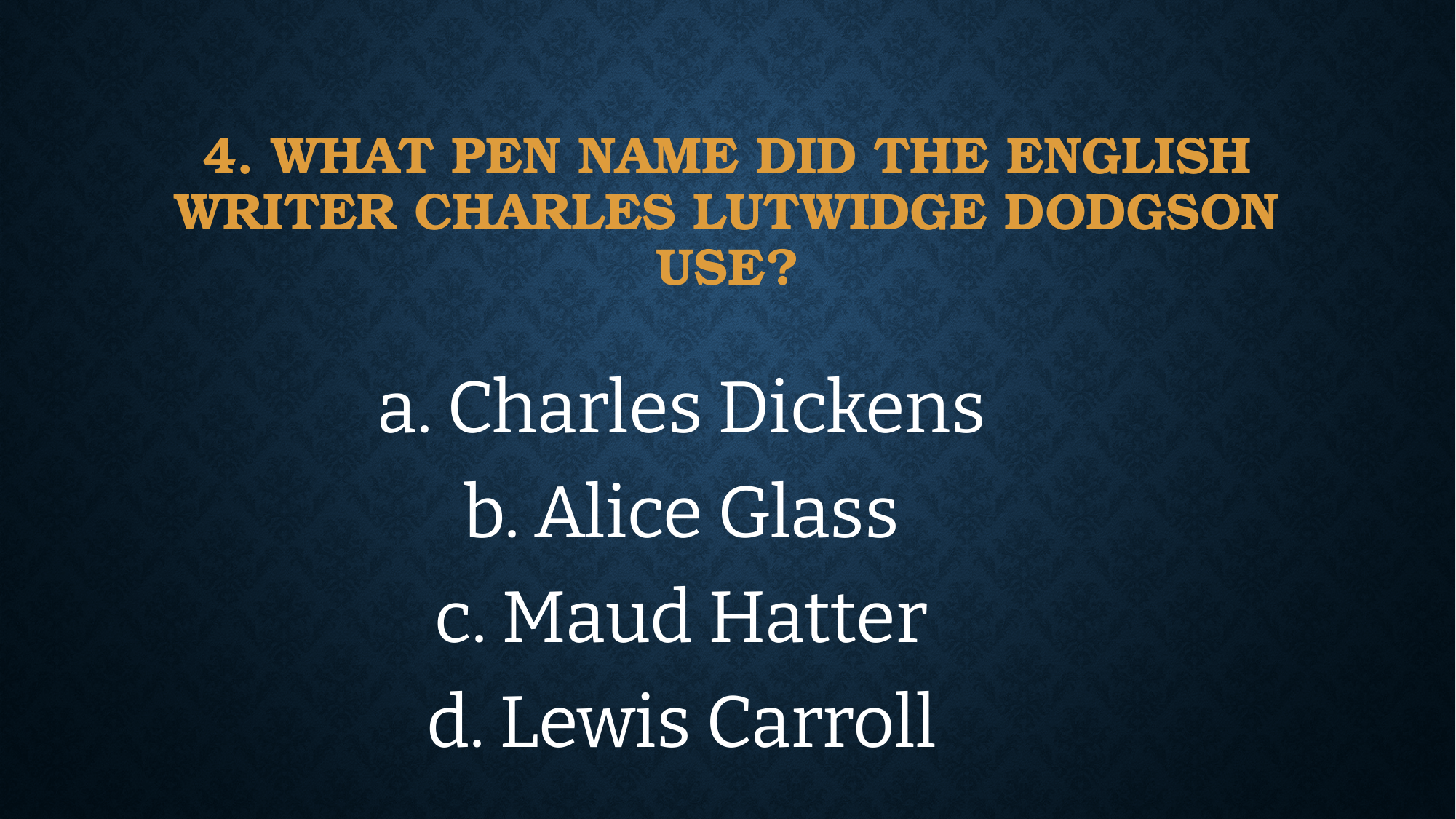

# 4. What pen name did The English writer Charles Lutwidge Dodgson use?
a. Charles Dickens
b. Alice Glass
c. Maud Hatter
d. Lewis Carroll